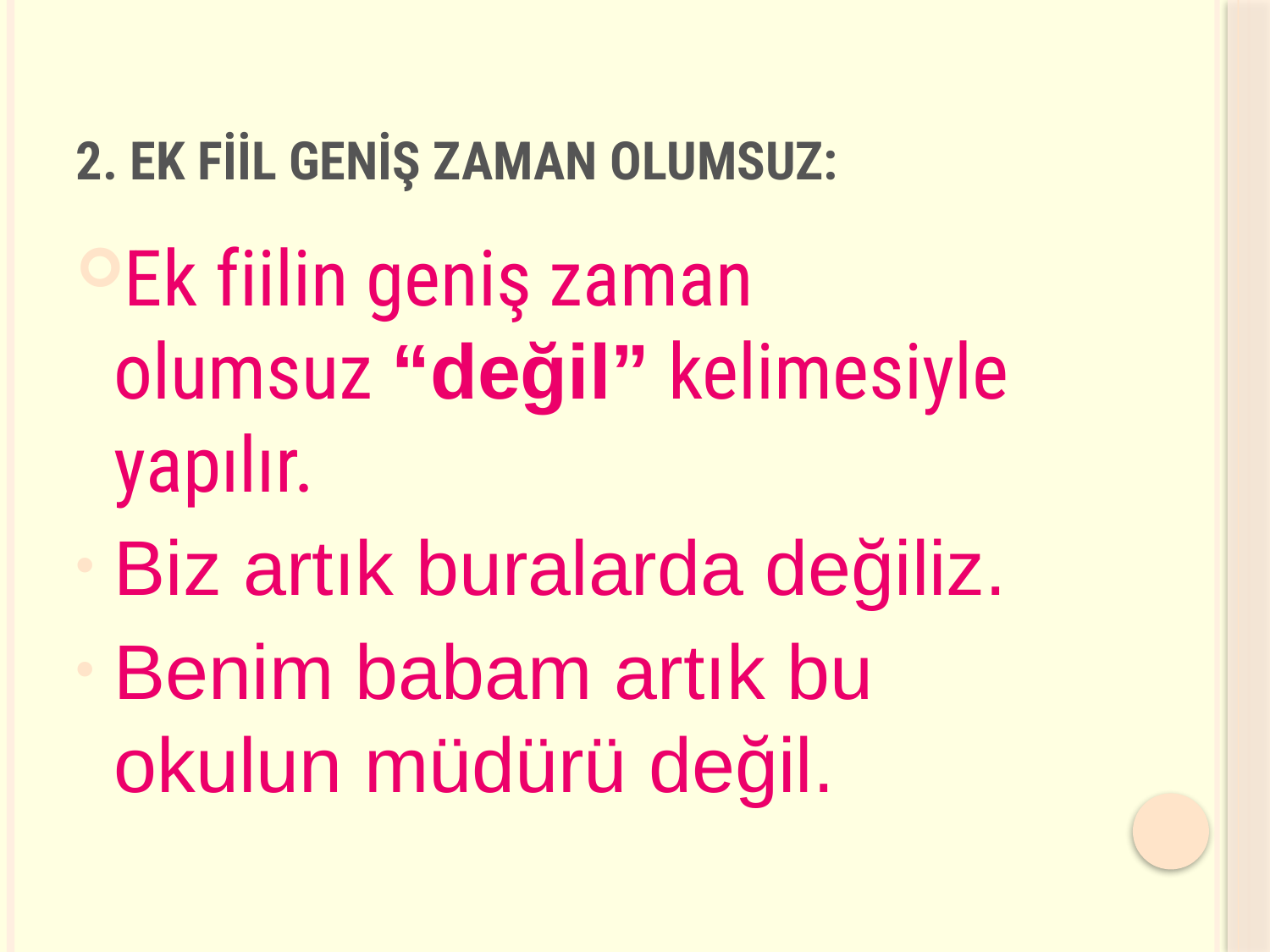

# 2. Ek Fiil Geniş Zaman Olumsuz:
Ek fiilin geniş zaman olumsuz “değil” kelimesiyle yapılır.
Biz artık buralarda değiliz.
Benim babam artık bu okulun müdürü değil.